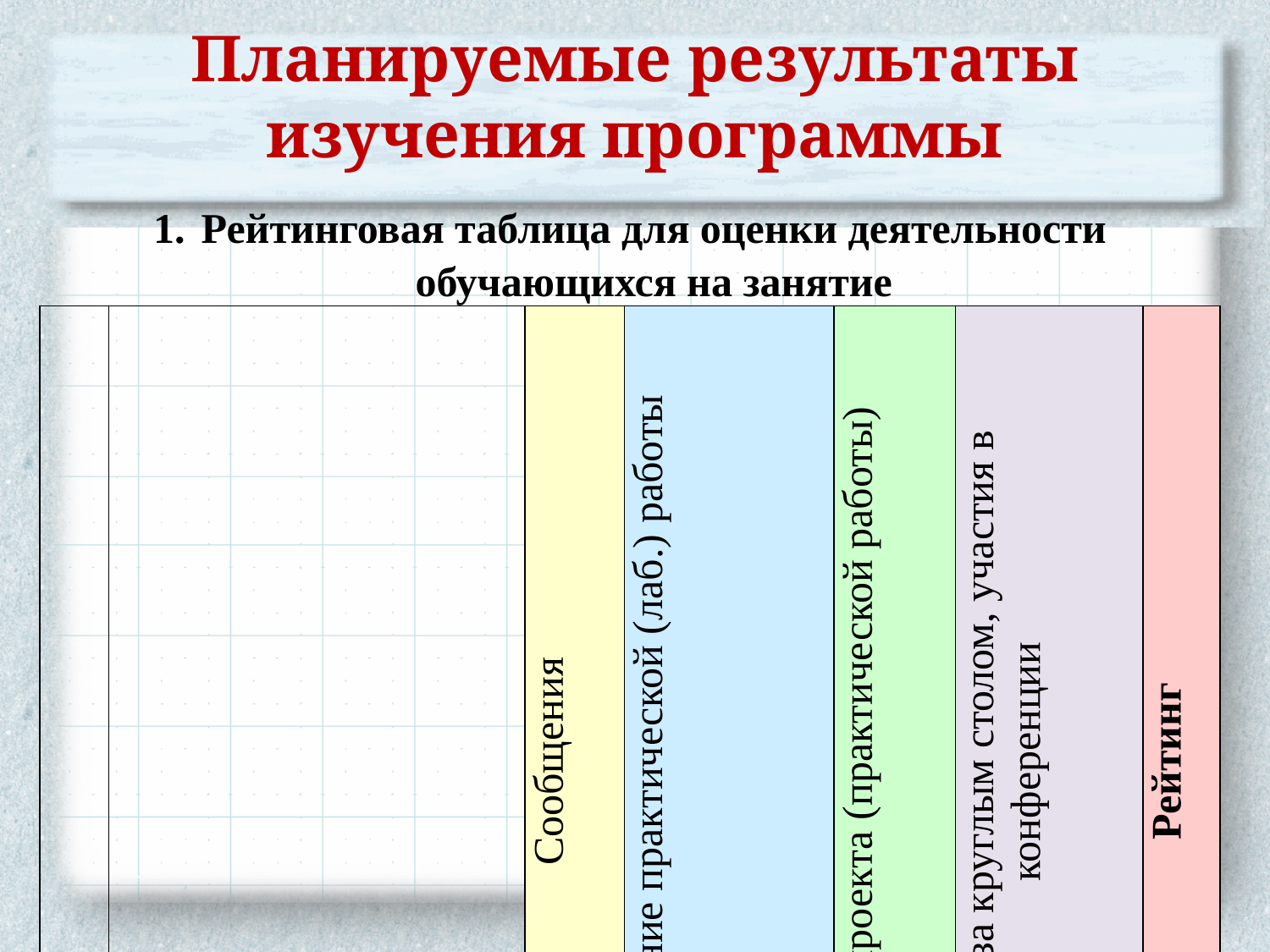

# Планируемые результаты изучения программы
| Рейтинговая таблица для оценки деятельности обучающихся на занятие |  |  |  |  |  |  |
| --- | --- | --- | --- | --- | --- | --- |
|  |  | Сообщения | Выполнение практической (лаб.) работы | Защита проекта (практической работы) | Работа за круглым столом, участия в конференции | Рейтинг |
| Максимальное количество баллов |  | 5 | 5 | 5 | 5 | 20 |
| 1 | Волошин Илья | 2 | 4 | 5 | 2 | 13 |
| 2 | Баев Станислав |  | 5 | 4 | 3 | 11 |
| 3 | Буренок Владислав | 1 | 3 | 3 | 2 | 9 |
| 4 | Вардосанидзе М. |  | 5 | 5 | 5 | 15 |
| 5 | Еловская Вал. |  | 4 | 5 | 2 | 11 |